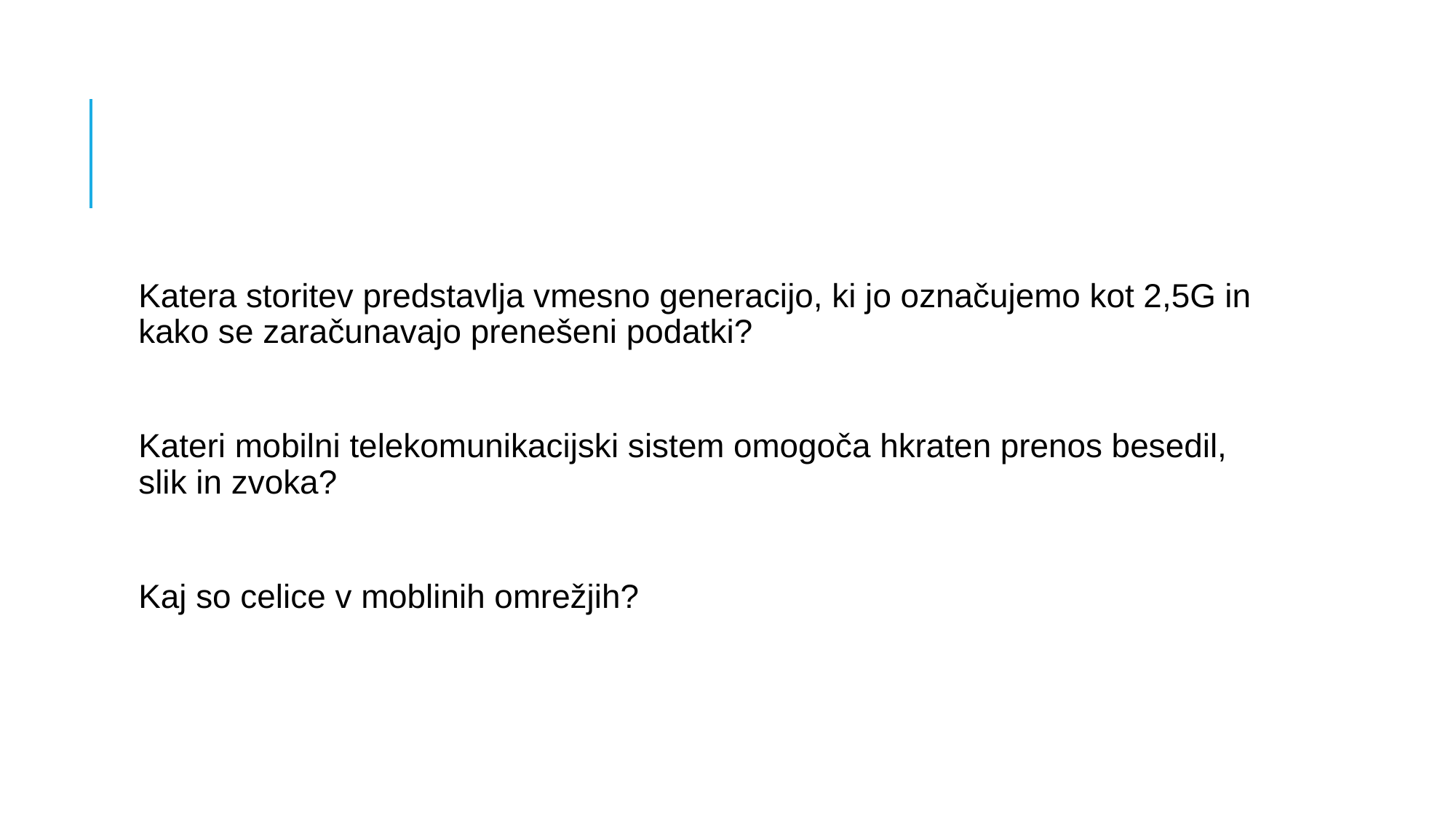

#
Katera storitev predstavlja vmesno generacijo, ki jo označujemo kot 2,5G in kako se zaračunavajo prenešeni podatki?

Kateri mobilni telekomunikacijski sistem omogoča hkraten prenos besedil, slik in zvoka?

Kaj so celice v moblinih omrežjih?